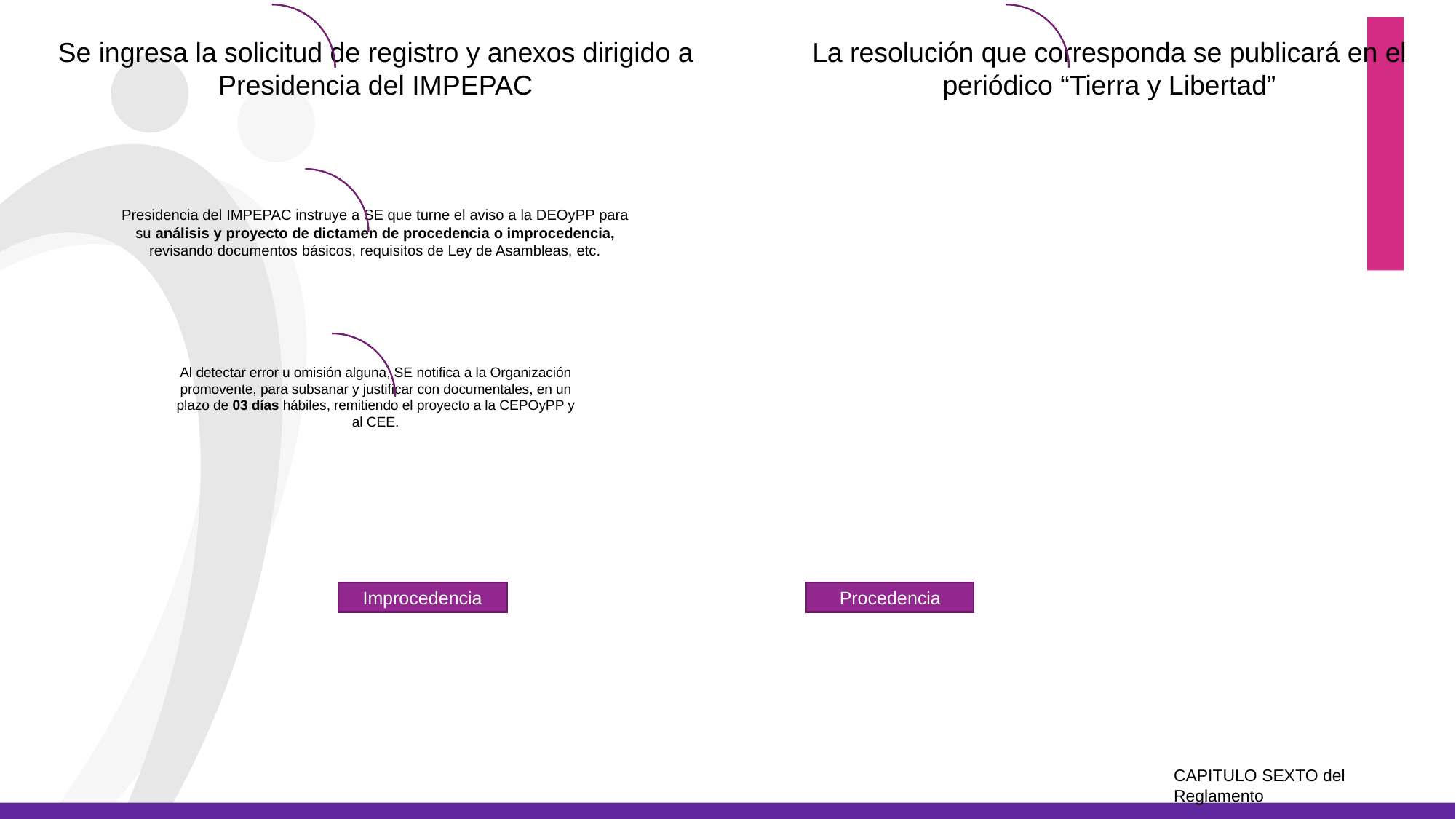

Se ingresa la solicitud de registro y anexos dirigido a Presidencia del IMPEPAC
Presidencia del IMPEPAC instruye a SE que turne el aviso a la DEOyPP para su análisis y proyecto de dictamen de procedencia o improcedencia, revisando documentos básicos, requisitos de Ley de Asambleas, etc.
Al detectar error u omisión alguna, SE notifica a la Organización promovente, para subsanar y justificar con documentales, en un plazo de 03 días hábiles, remitiendo el proyecto a la CEPOyPP y al CEE.
La resolución que corresponda se publicará en el periódico “Tierra y Libertad”

Improcedencia
Procedencia
CAPITULO SEXTO del Reglamento